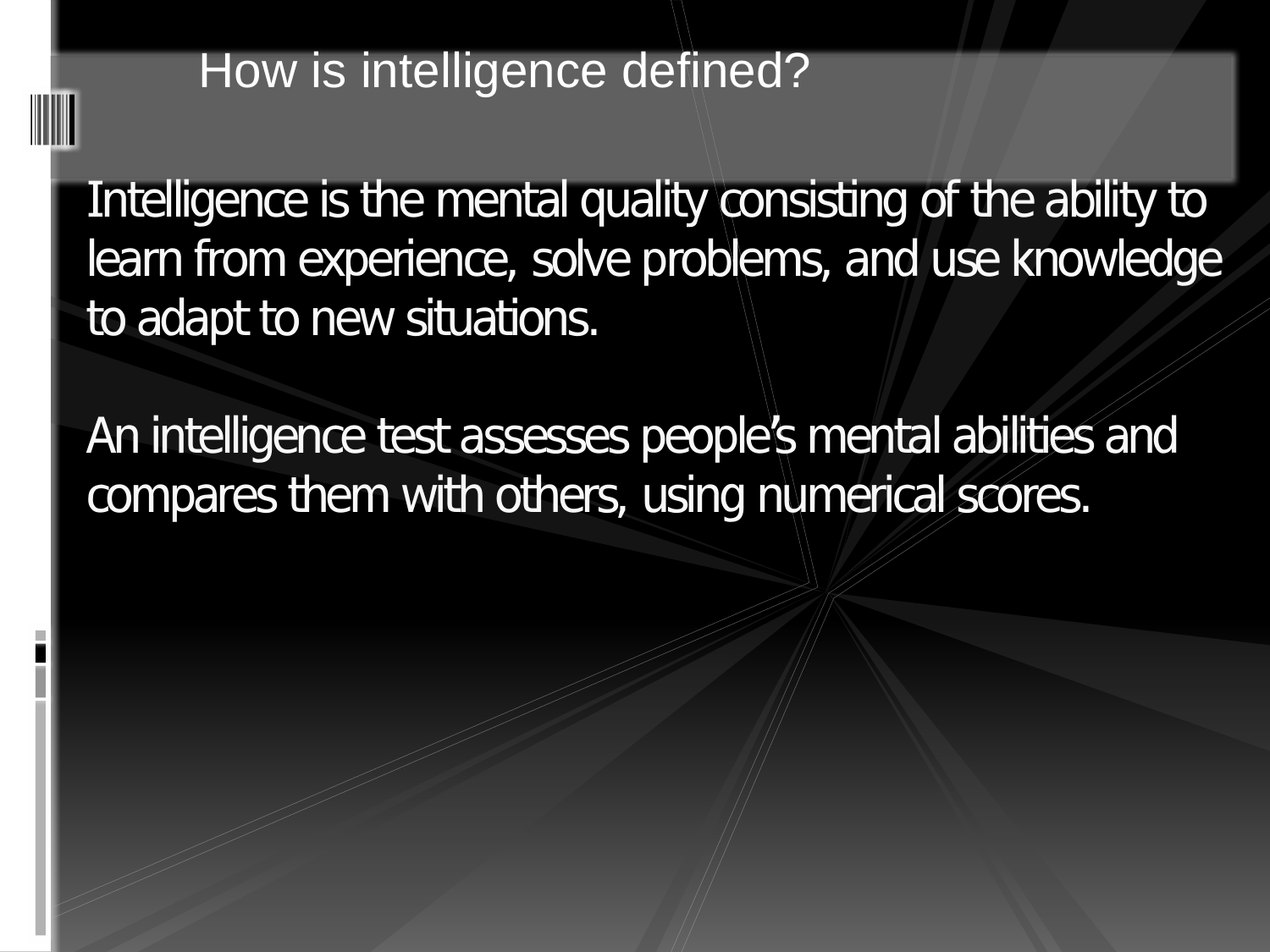

How is intelligence defined?
# Intelligence is the mental quality consisting of the ability to learn from experience, solve problems, and use knowledge to adapt to new situations. An intelligence test assesses people’s mental abilities and compares them with others, using numerical scores.